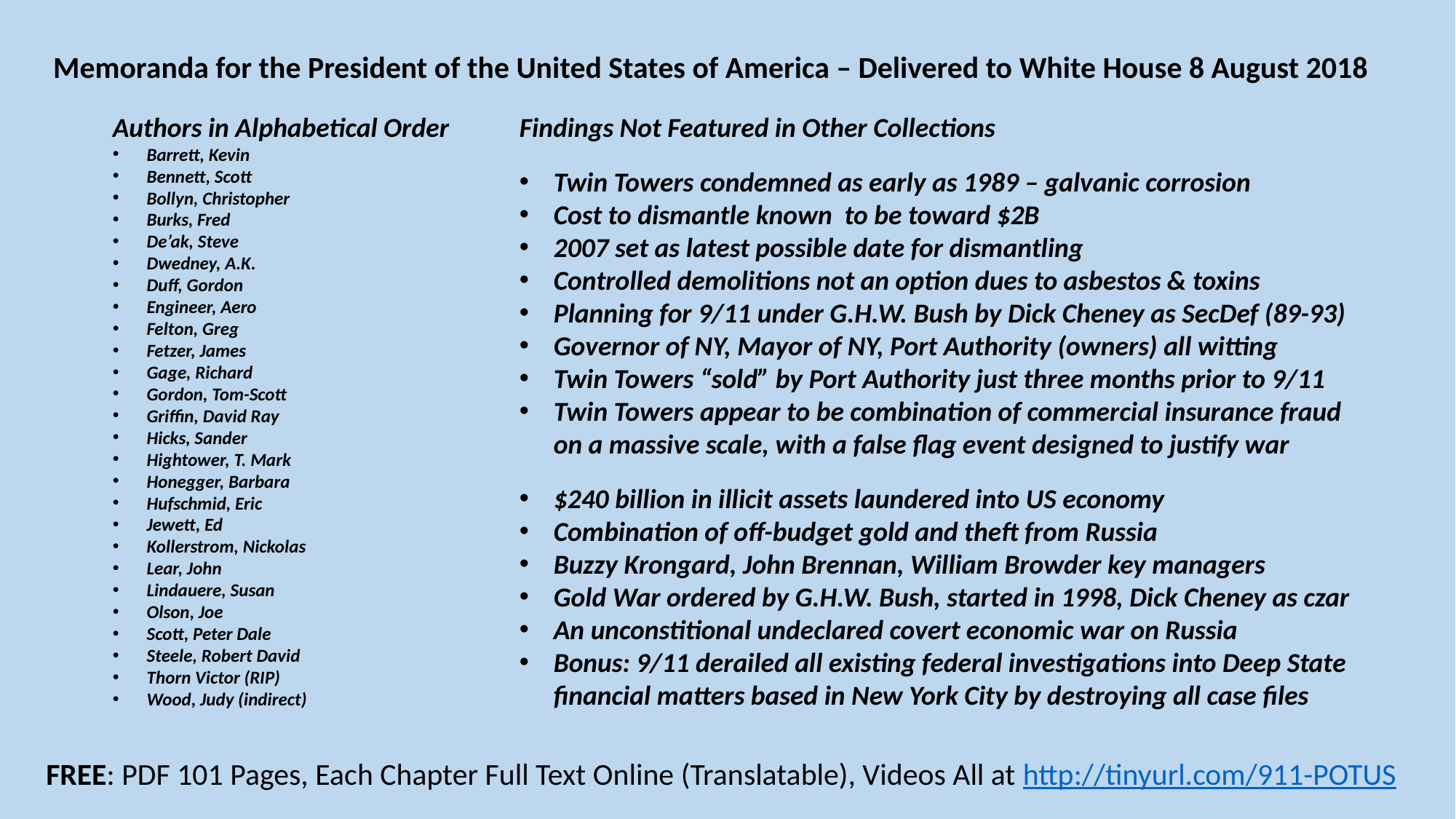

Memoranda for the President of the United States of America – Delivered to White House 8 August 2018
Authors in Alphabetical Order
Barrett, Kevin
Bennett, Scott
Bollyn, Christopher
Burks, Fred
De’ak, Steve
Dwedney, A.K.
Duff, Gordon
Engineer, Aero
Felton, Greg
Fetzer, James
Gage, Richard
Gordon, Tom-Scott
Griffin, David Ray
Hicks, Sander
Hightower, T. Mark
Honegger, Barbara
Hufschmid, Eric
Jewett, Ed
Kollerstrom, Nickolas
Lear, John
Lindauere, Susan
Olson, Joe
Scott, Peter Dale
Steele, Robert David
Thorn Victor (RIP)
Wood, Judy (indirect)
Findings Not Featured in Other Collections

Twin Towers condemned as early as 1989 – galvanic corrosion
Cost to dismantle known  to be toward $2B
2007 set as latest possible date for dismantling
Controlled demolitions not an option dues to asbestos & toxins
Planning for 9/11 under G.H.W. Bush by Dick Cheney as SecDef (89-93)
Governor of NY, Mayor of NY, Port Authority (owners) all witting
Twin Towers “sold” by Port Authority just three months prior to 9/11
Twin Towers appear to be combination of commercial insurance fraud on a massive scale, with a false flag event designed to justify war

$240 billion in illicit assets laundered into US economy
Combination of off-budget gold and theft from Russia
Buzzy Krongard, John Brennan, William Browder key managers
Gold War ordered by G.H.W. Bush, started in 1998, Dick Cheney as czar
An unconstitional undeclared covert economic war on Russia
Bonus: 9/11 derailed all existing federal investigations into Deep State financial matters based in New York City by destroying all case files

FREE: PDF 101 Pages, Each Chapter Full Text Online (Translatable), Videos All at http://tinyurl.com/911-POTUS